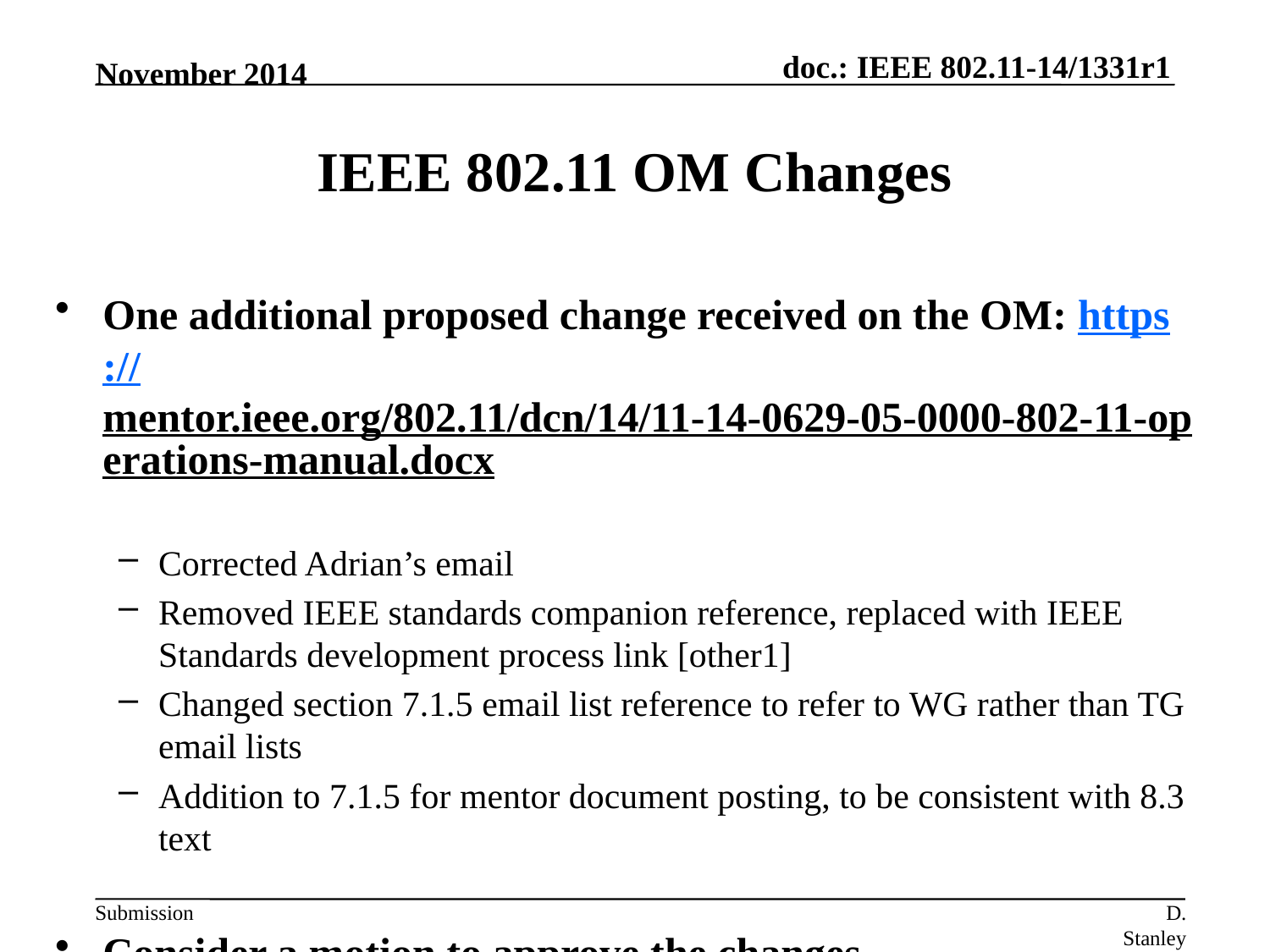

November 2014
# IEEE 802.11 OM Changes

One additional proposed change received on the OM: https://mentor.ieee.org/802.11/dcn/14/11-14-0629-05-0000-802-11-operations-manual.docx
Corrected Adrian’s email
Removed IEEE standards companion reference, replaced with IEEE Standards development process link [other1]
Changed section 7.1.5 email list reference to refer to WG rather than TG email lists
Addition to 7.1.5 for mentor document posting, to be consistent with 8.3 text

Consider a motion to approve the changes
D. Stanley Aruba Networks